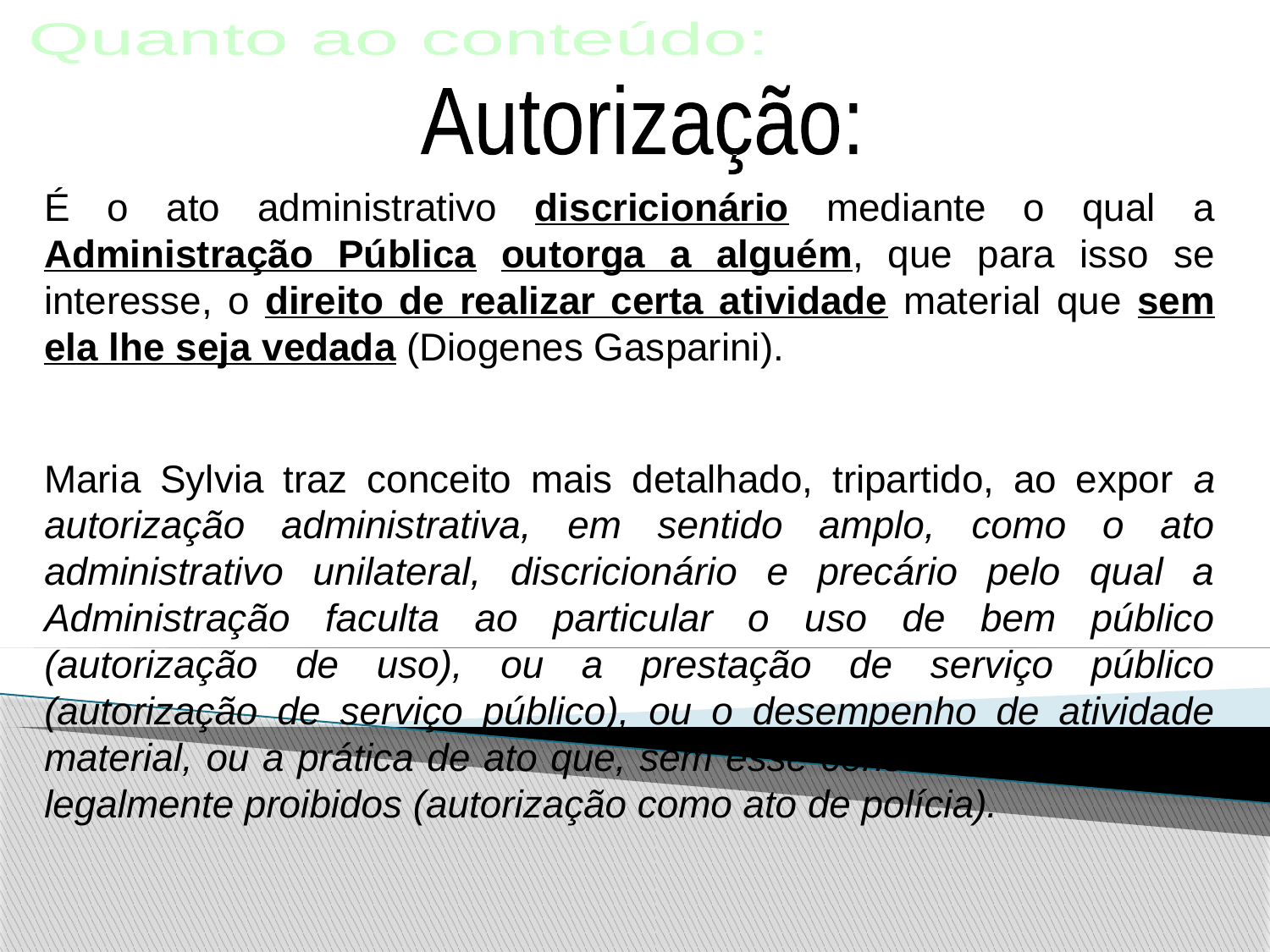

Quanto ao conteúdo:
Autorização:
É o ato administrativo discricionário mediante o qual a Administração Pública outorga a alguém, que para isso se interesse, o direito de realizar certa atividade material que sem ela lhe seja vedada (Diogenes Gasparini).

Maria Sylvia traz conceito mais detalhado, tripartido, ao expor a autorização administrativa, em sentido amplo, como o ato administrativo unilateral, discricionário e precário pelo qual a Administração faculta ao particular o uso de bem público (autorização de uso), ou a prestação de serviço público (autorização de serviço público), ou o desempenho de atividade material, ou a prática de ato que, sem esse consentimento, seriam legalmente proibidos (autorização como ato de polícia).